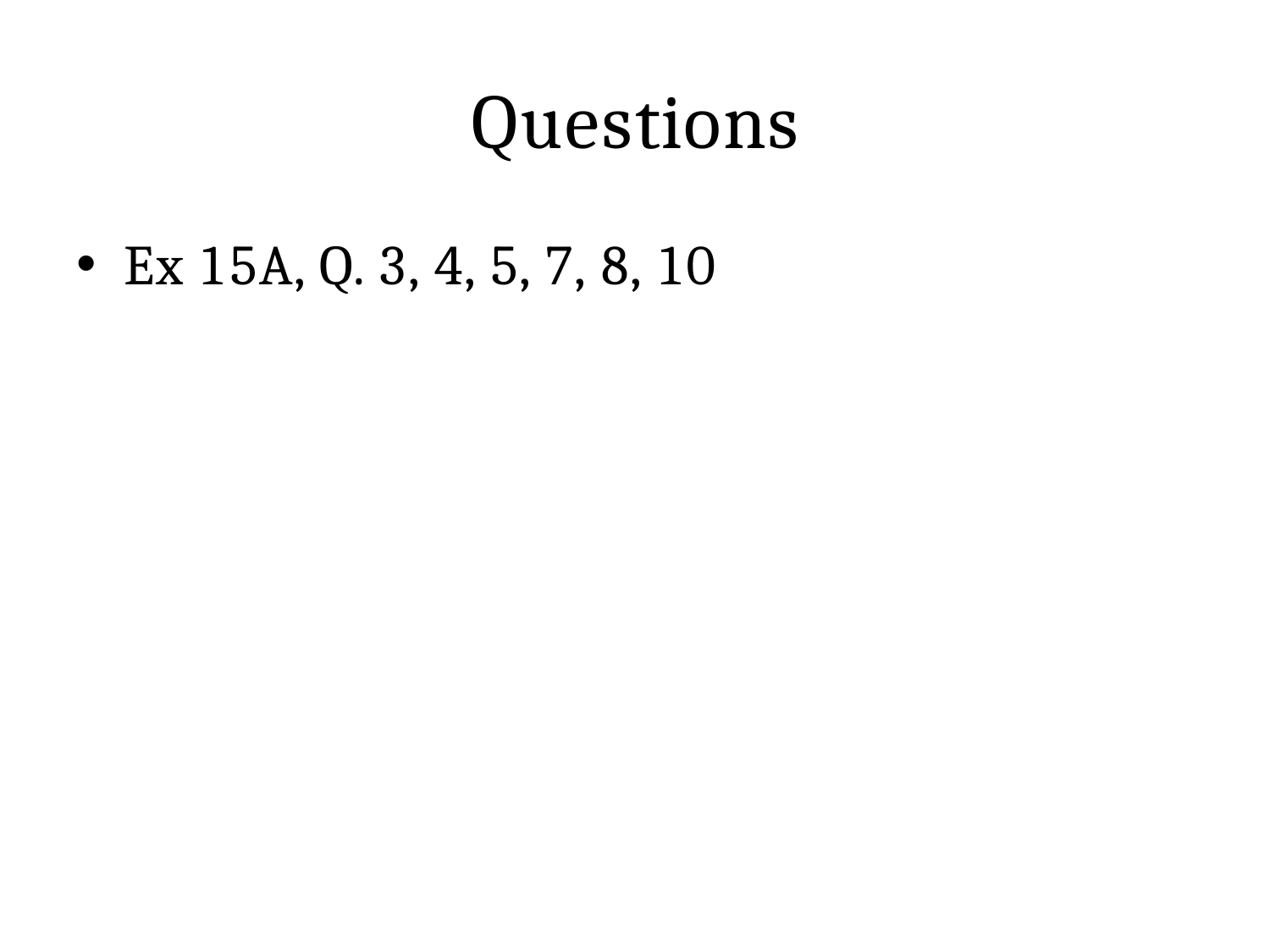

# Questions
Ex 15A, Q. 3, 4, 5, 7, 8, 10